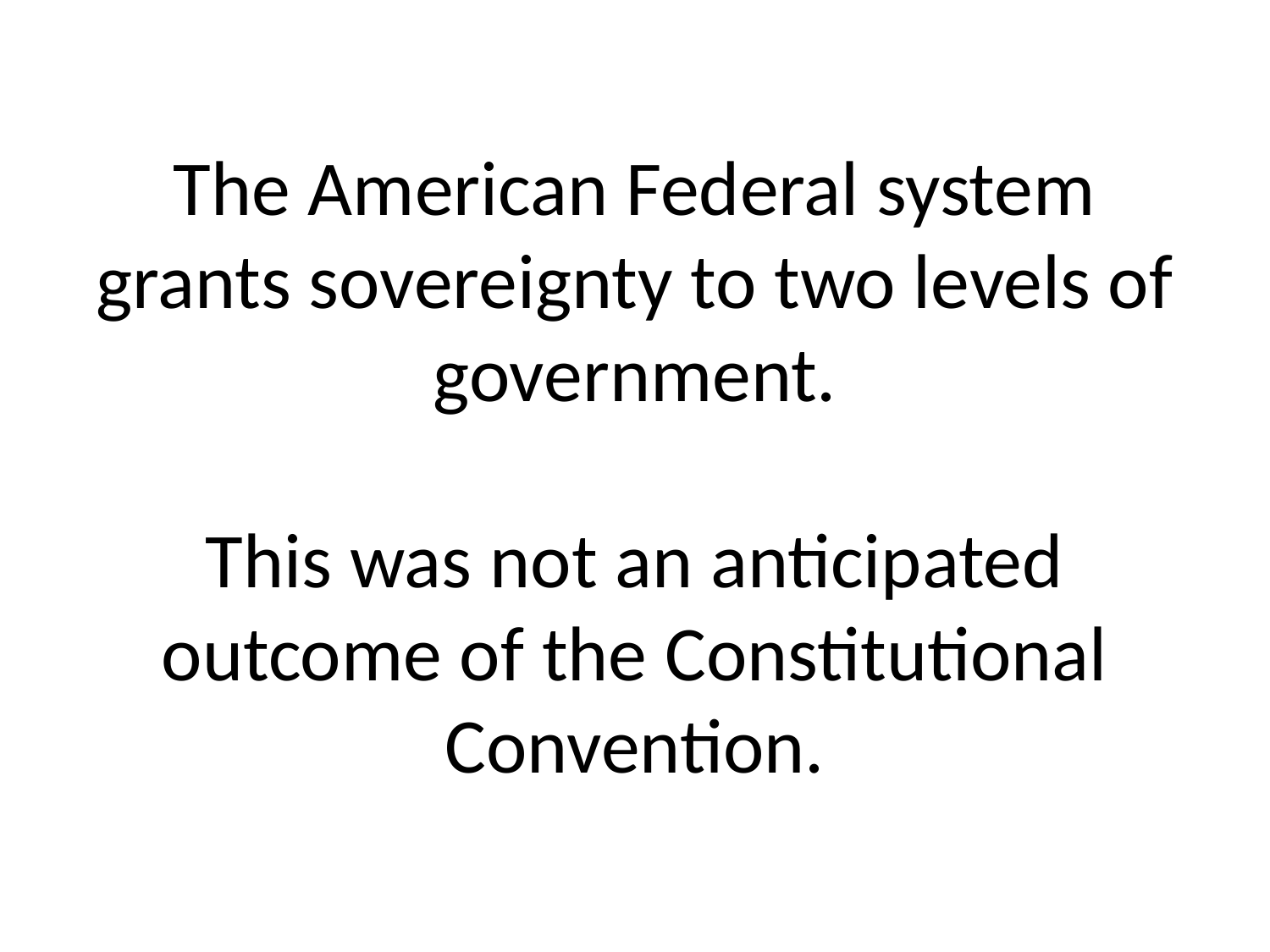

# The American Federal system grants sovereignty to two levels of government. This was not an anticipated outcome of the Constitutional Convention.